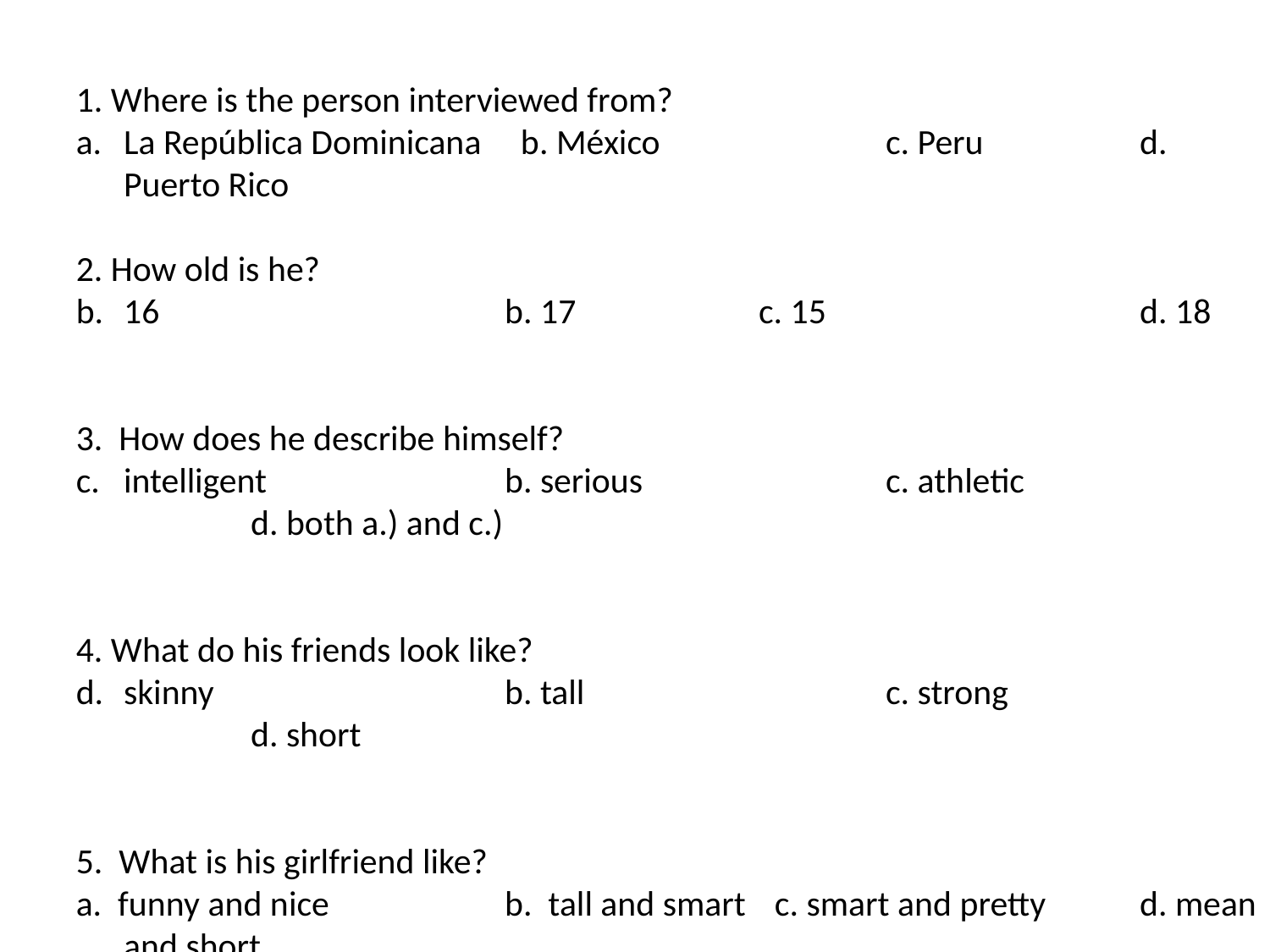

1. Where is the person interviewed from?
La República Dominicana	  b. México		c. Peru		d. Puerto Rico

2. How old is he?
16			b. 17		c. 15			d. 18

3.  How does he describe himself?
intelligent		b. serious		c. athletic		d. both a.) and c.)

4. What do his friends look like?
skinny			b. tall			c. strong			d. short

5.  What is his girlfriend like?
a.  funny and nice		b.  tall and smart	  c. smart and pretty	d. mean and short